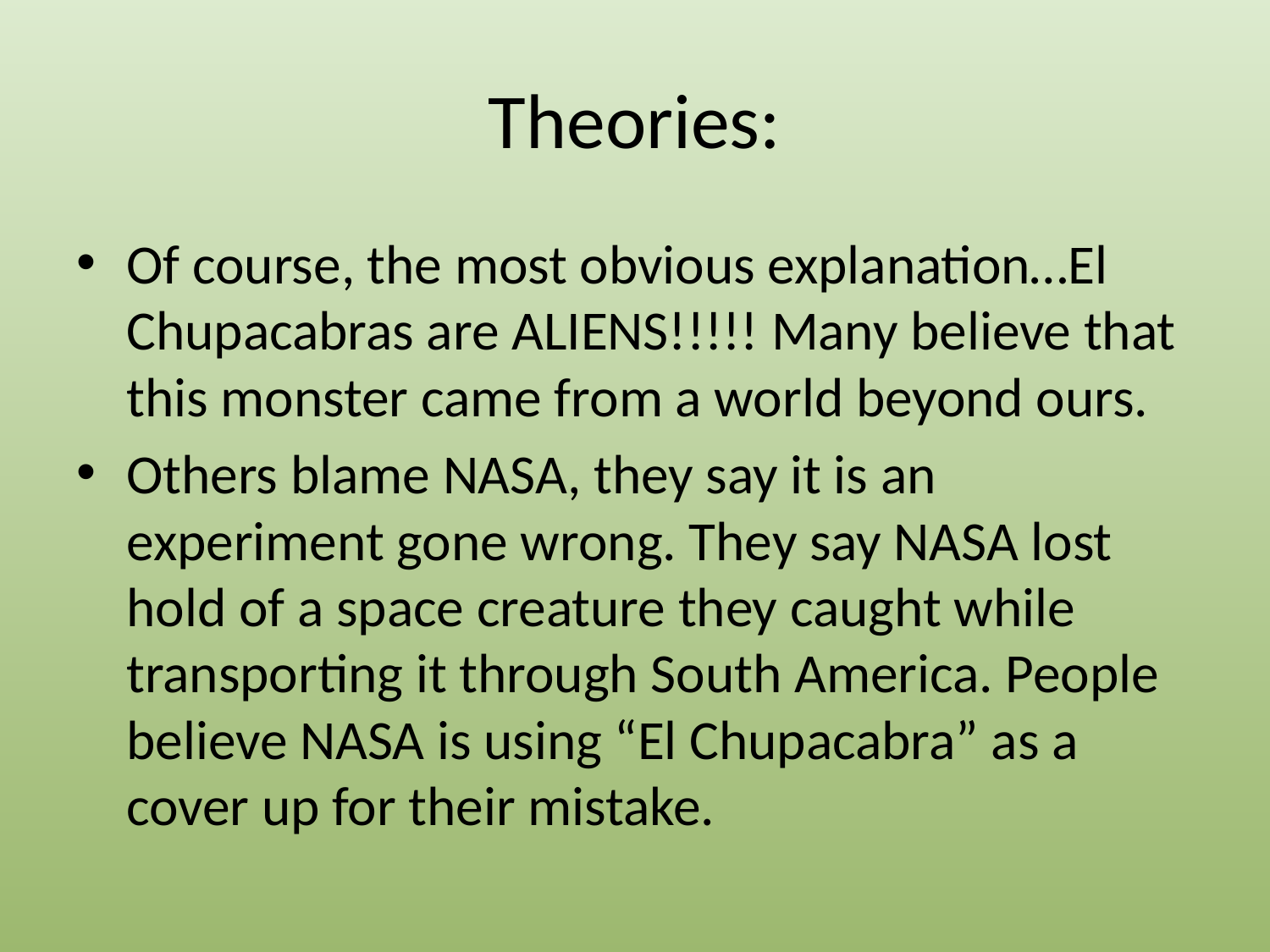

# Theories:
Of course, the most obvious explanation…El Chupacabras are ALIENS!!!!! Many believe that this monster came from a world beyond ours.
Others blame NASA, they say it is an experiment gone wrong. They say NASA lost hold of a space creature they caught while transporting it through South America. People believe NASA is using “El Chupacabra” as a cover up for their mistake.